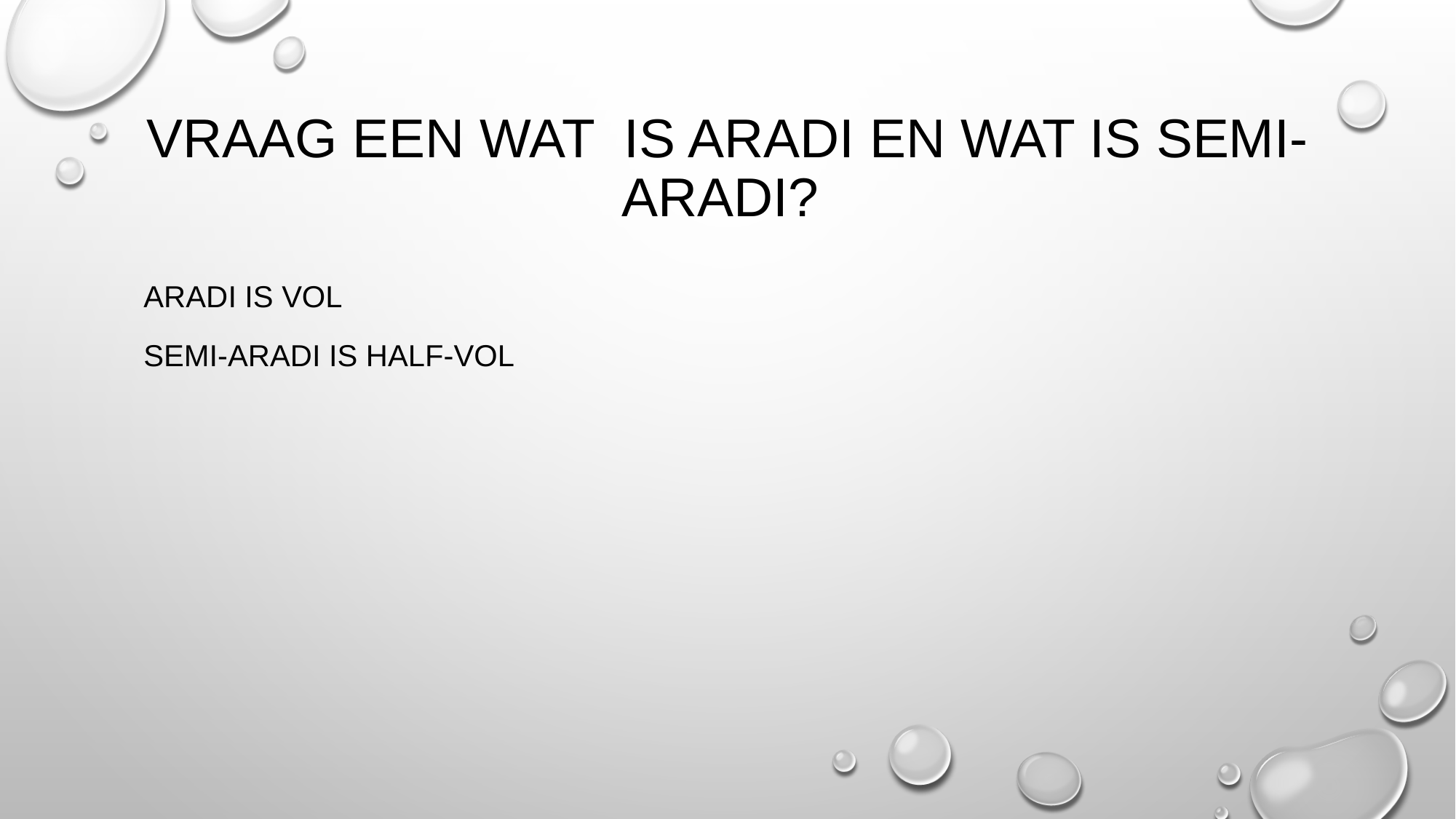

# Vraag een wat  is aradi en wat is semi-aradi?
Aradi is vol
semi-aradi is half-vol